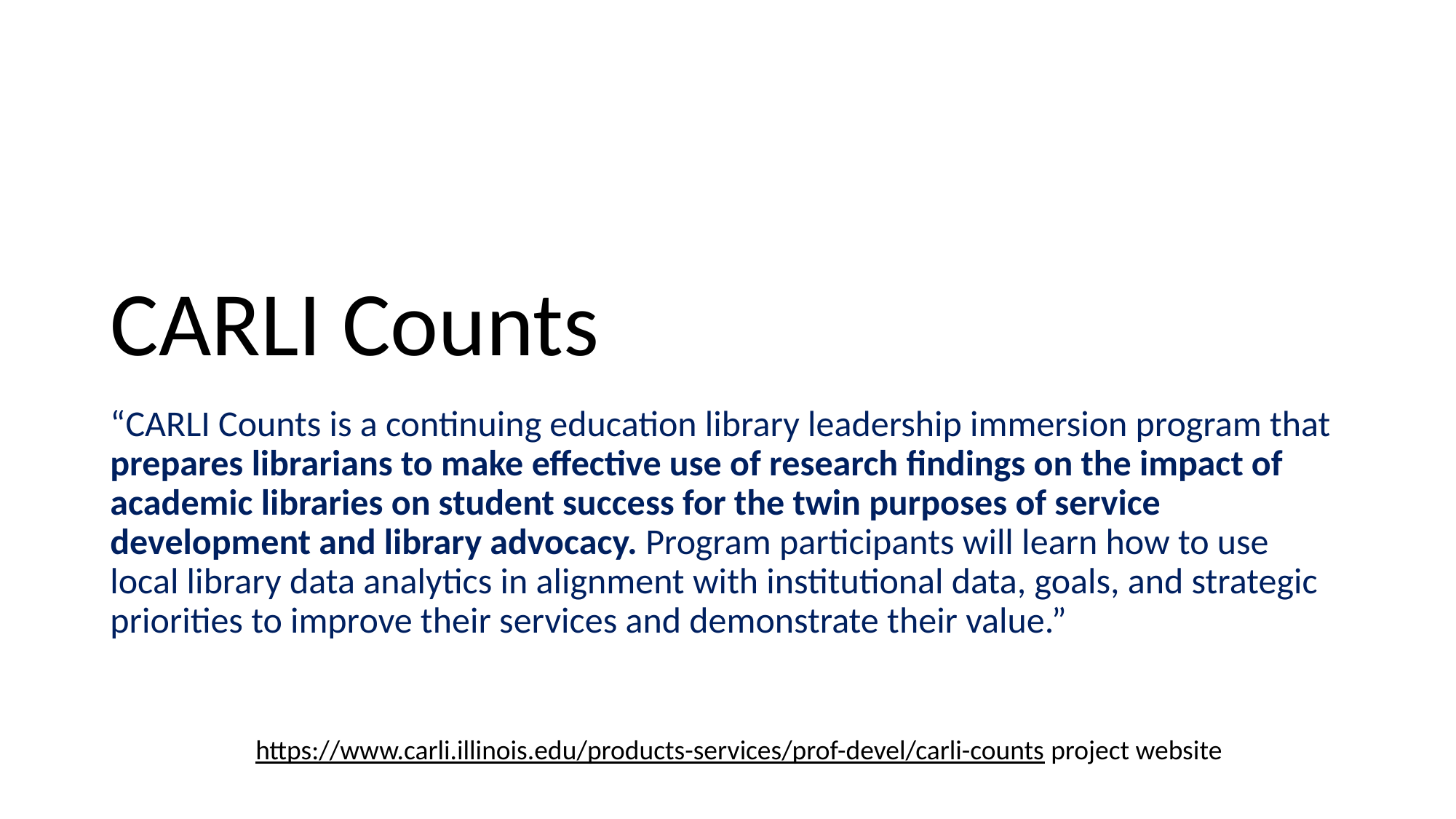

# CARLI Counts
“CARLI Counts is a continuing education library leadership immersion program that prepares librarians to make effective use of research findings on the impact of academic libraries on student success for the twin purposes of service development and library advocacy. Program participants will learn how to use local library data analytics in alignment with institutional data, goals, and strategic priorities to improve their services and demonstrate their value.”
https://www.carli.illinois.edu/products-services/prof-devel/carli-counts project website